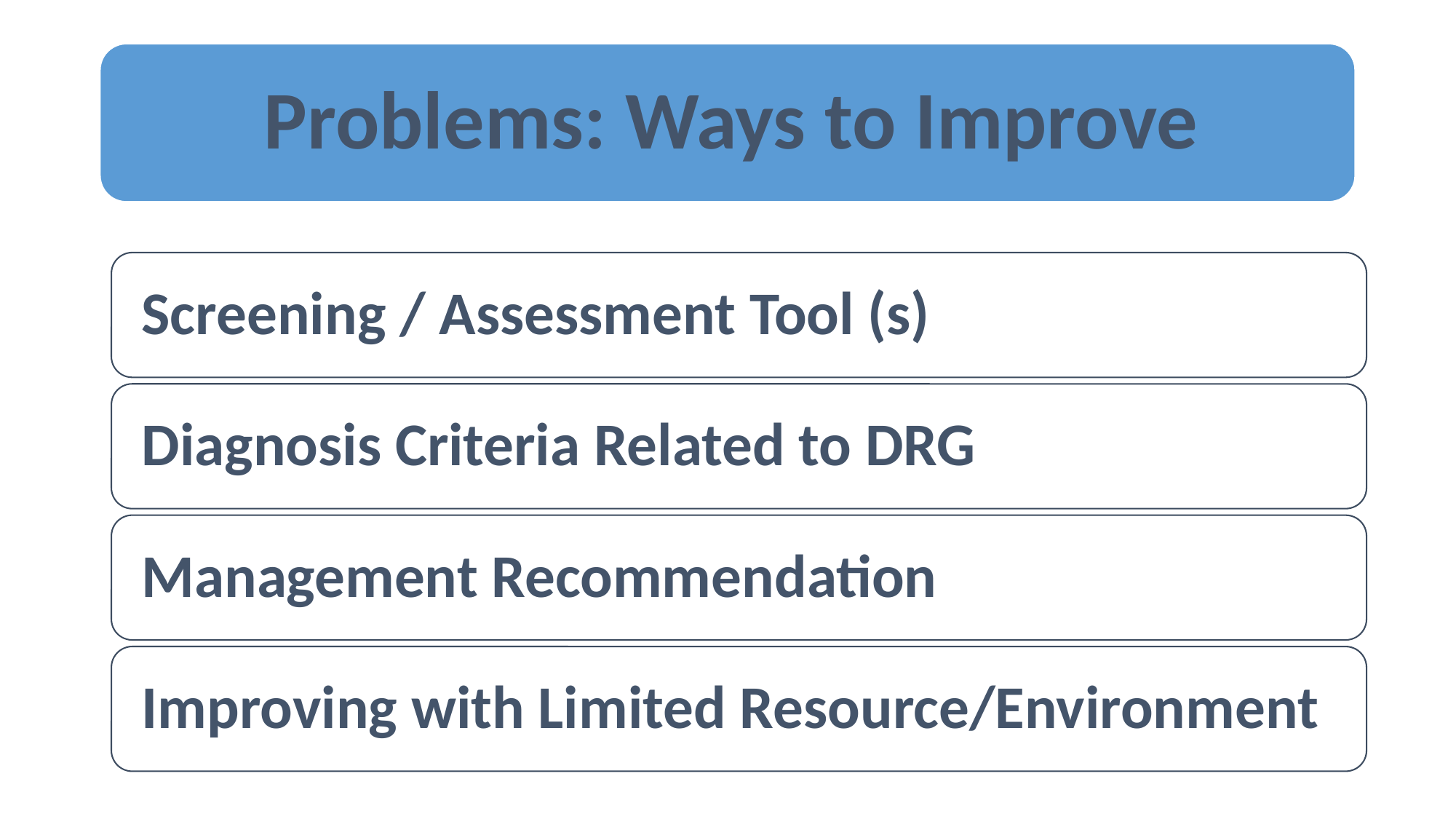

Problems: Ways to Improve
Screening / Assessment Tool (s)
Diagnosis Criteria Related to DRG
Management Recommendation
Improving with Limited Resource/Environment